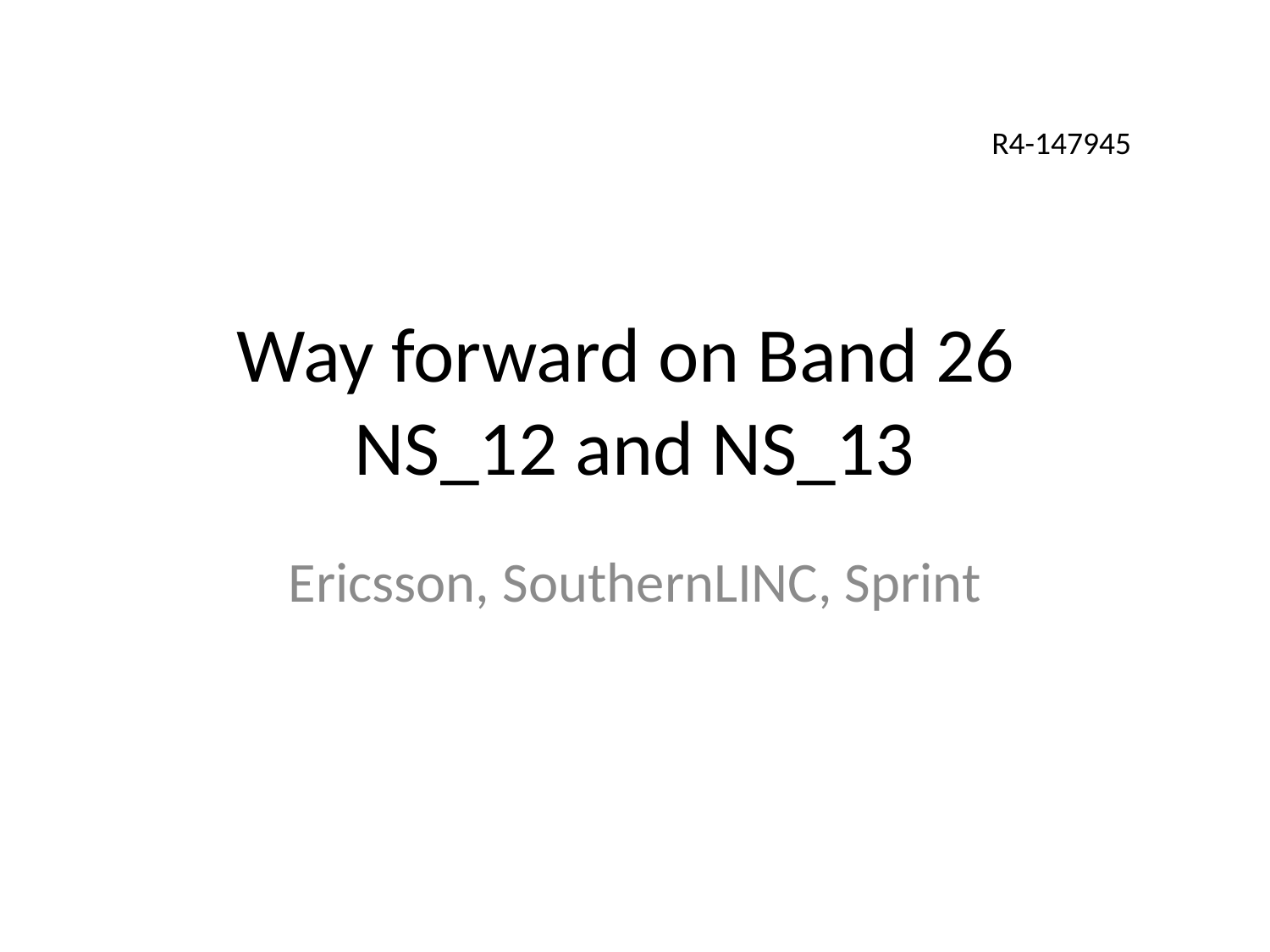

R4-147945
# Way forward on Band 26 NS_12 and NS_13
Ericsson, SouthernLINC, Sprint